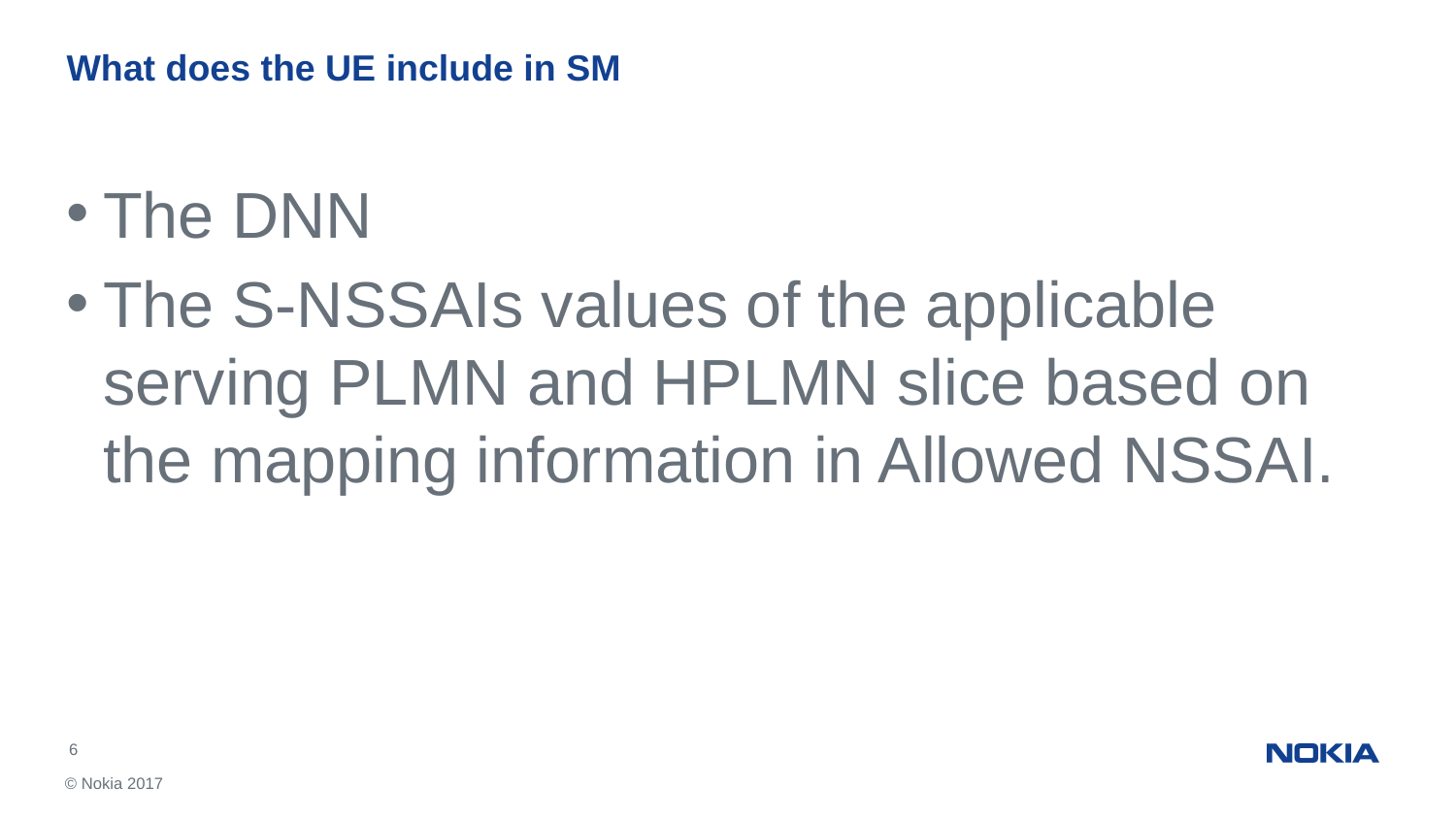

# What does the UE include in SM
The DNN
The S-NSSAIs values of the applicable serving PLMN and HPLMN slice based on the mapping information in Allowed NSSAI.